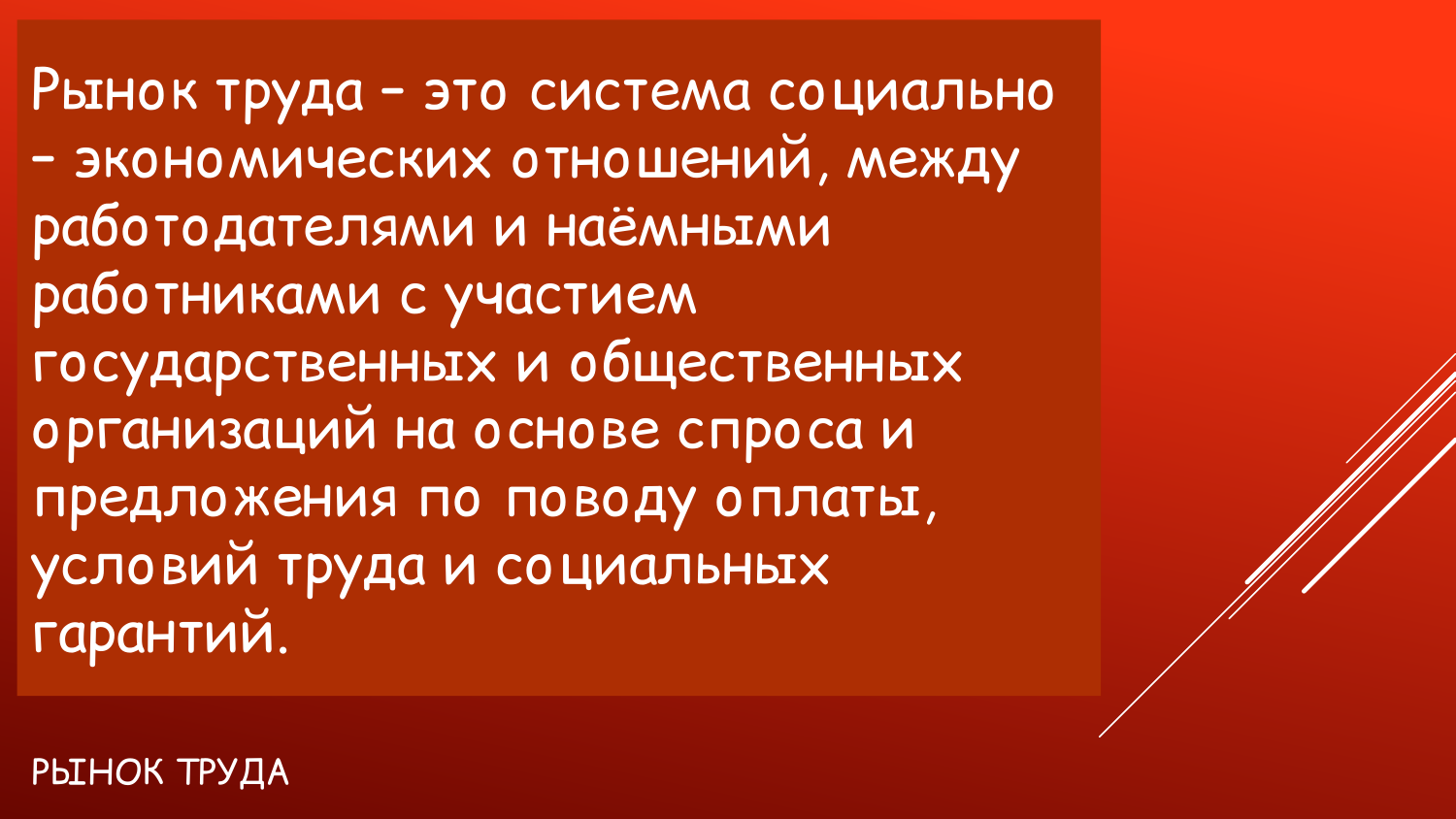

Рынок труда – это система социально – экономических отношений, между работодателями и наёмными работниками с участием государственных и общественных организаций на основе спроса и предложения по поводу оплаты, условий труда и социальных гарантий.
# Рынок труда